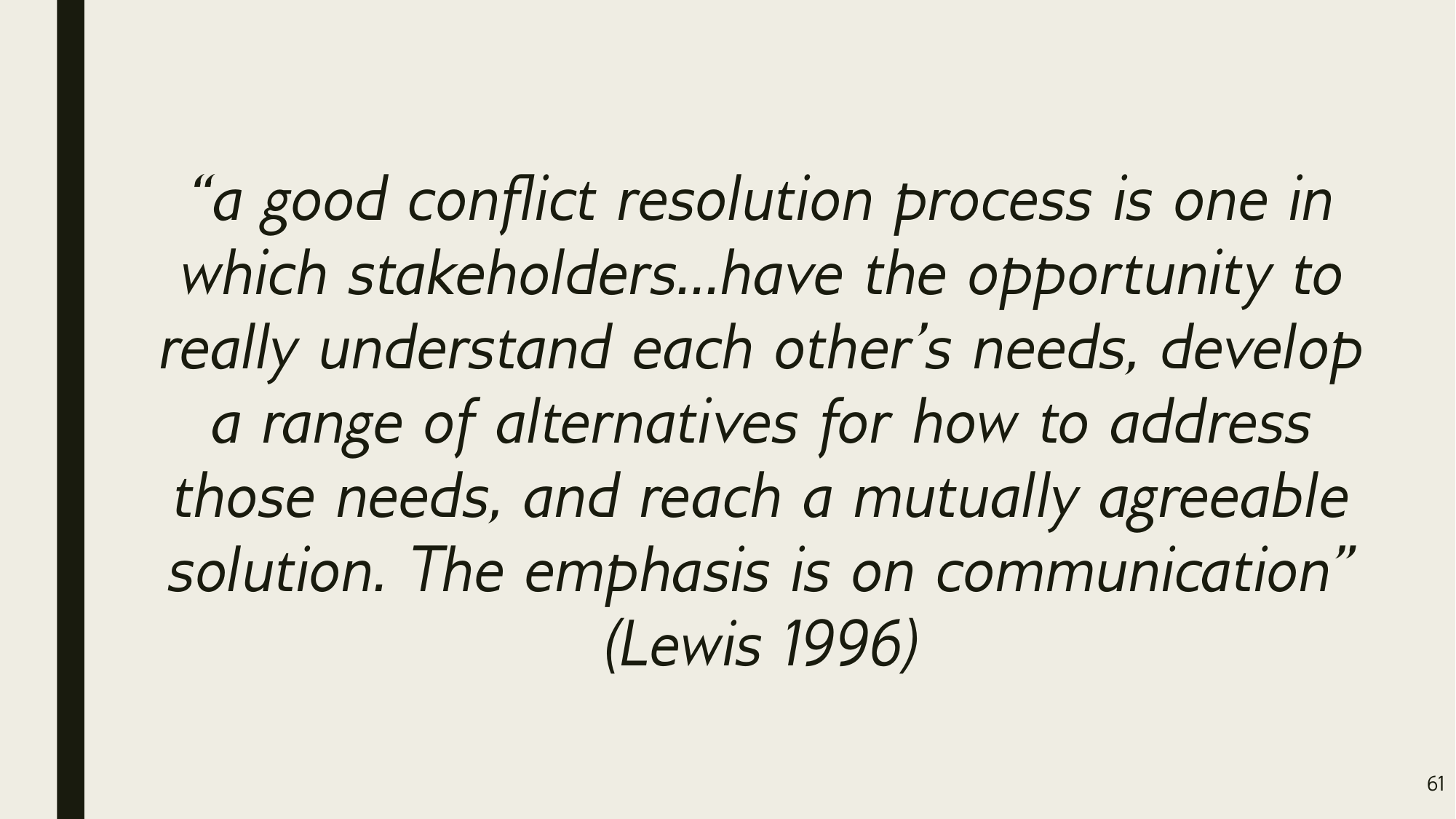

“a good conflict resolution process is one in which stakeholders...have the opportunity to really understand each other’s needs, develop a range of alternatives for how to address those needs, and reach a mutually agreeable solution. The emphasis is on communication” (Lewis 1996)

61